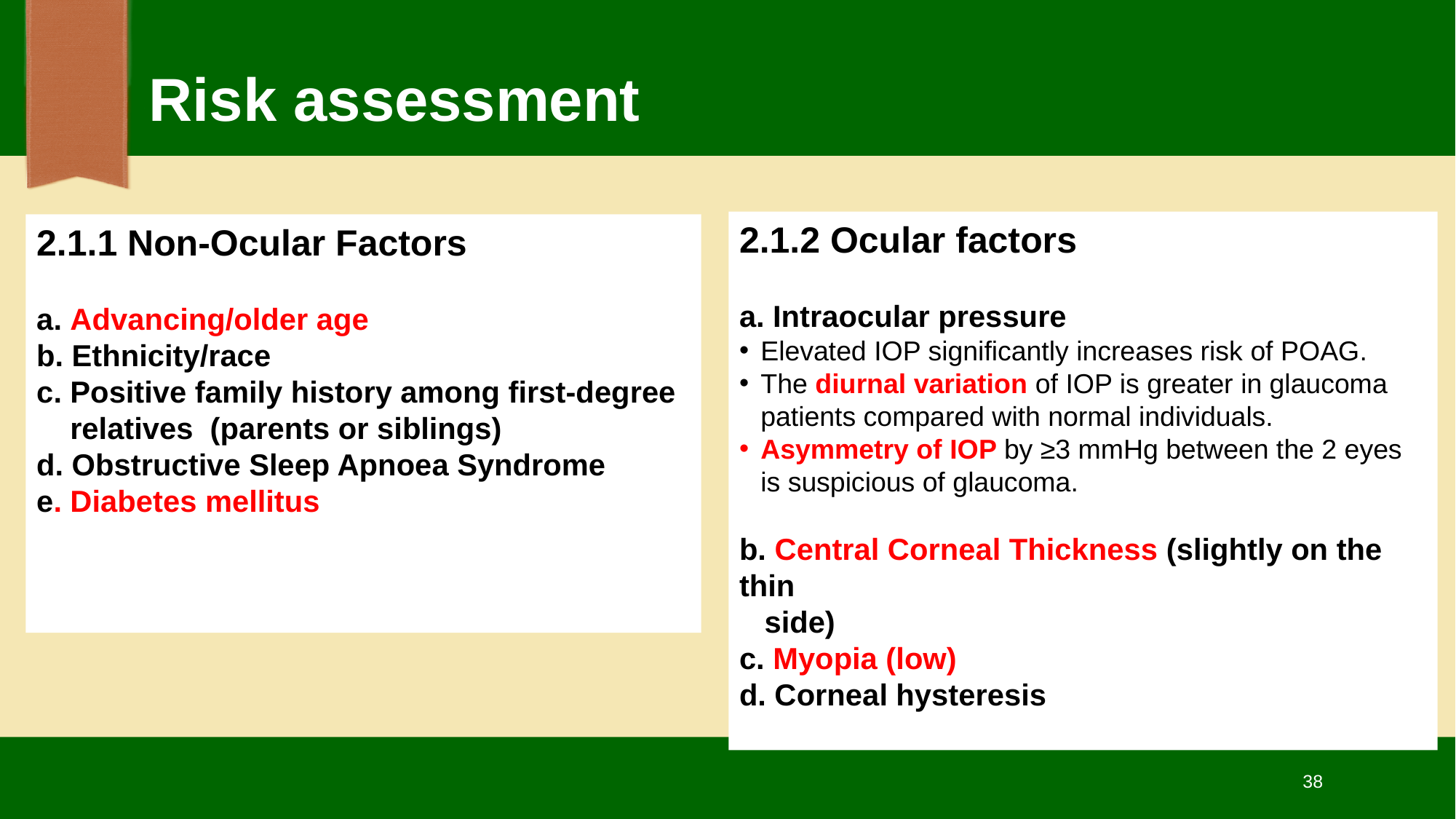

# Risk assessment
2.1.2 Ocular factors

a. Intraocular pressure
Elevated IOP significantly increases risk of POAG.
The diurnal variation of IOP is greater in glaucoma patients compared with normal individuals.
Asymmetry of IOP by ≥3 mmHg between the 2 eyes is suspicious of glaucoma.

b. Central Corneal Thickness (slightly on the thin
   side)
c. Myopia (low)
d. Corneal hysteresis

2.1.1 Non-Ocular Factors

a. Advancing/older age
b. Ethnicity/race
c. Positive family history among first-degree
    relatives  (parents or siblings)
d. Obstructive Sleep Apnoea Syndrome
e. Diabetes mellitus

38